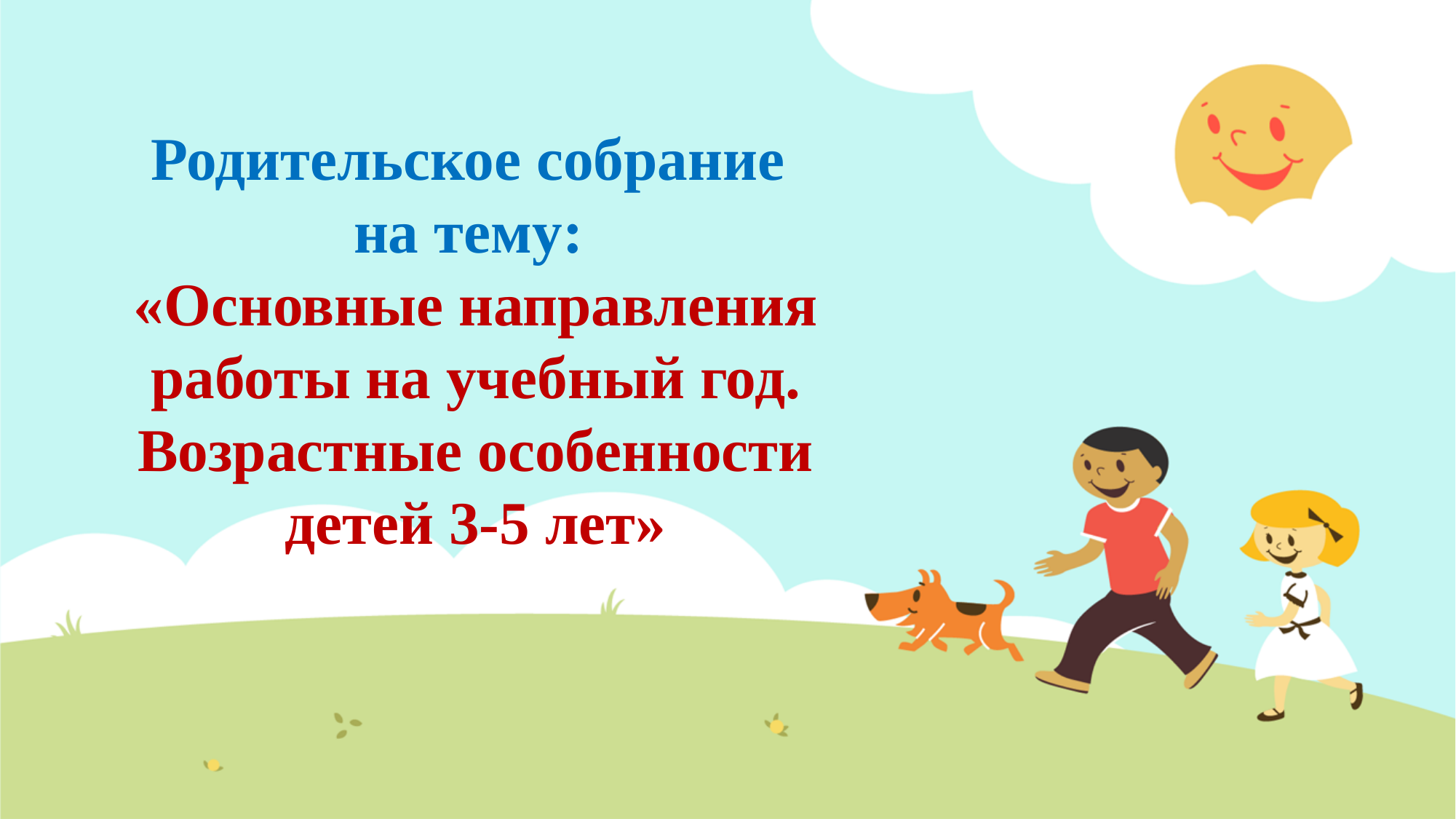

Родительское собрание
на тему:
«Основные направления работы на учебный год. Возрастные особенности детей 3-5 лет»